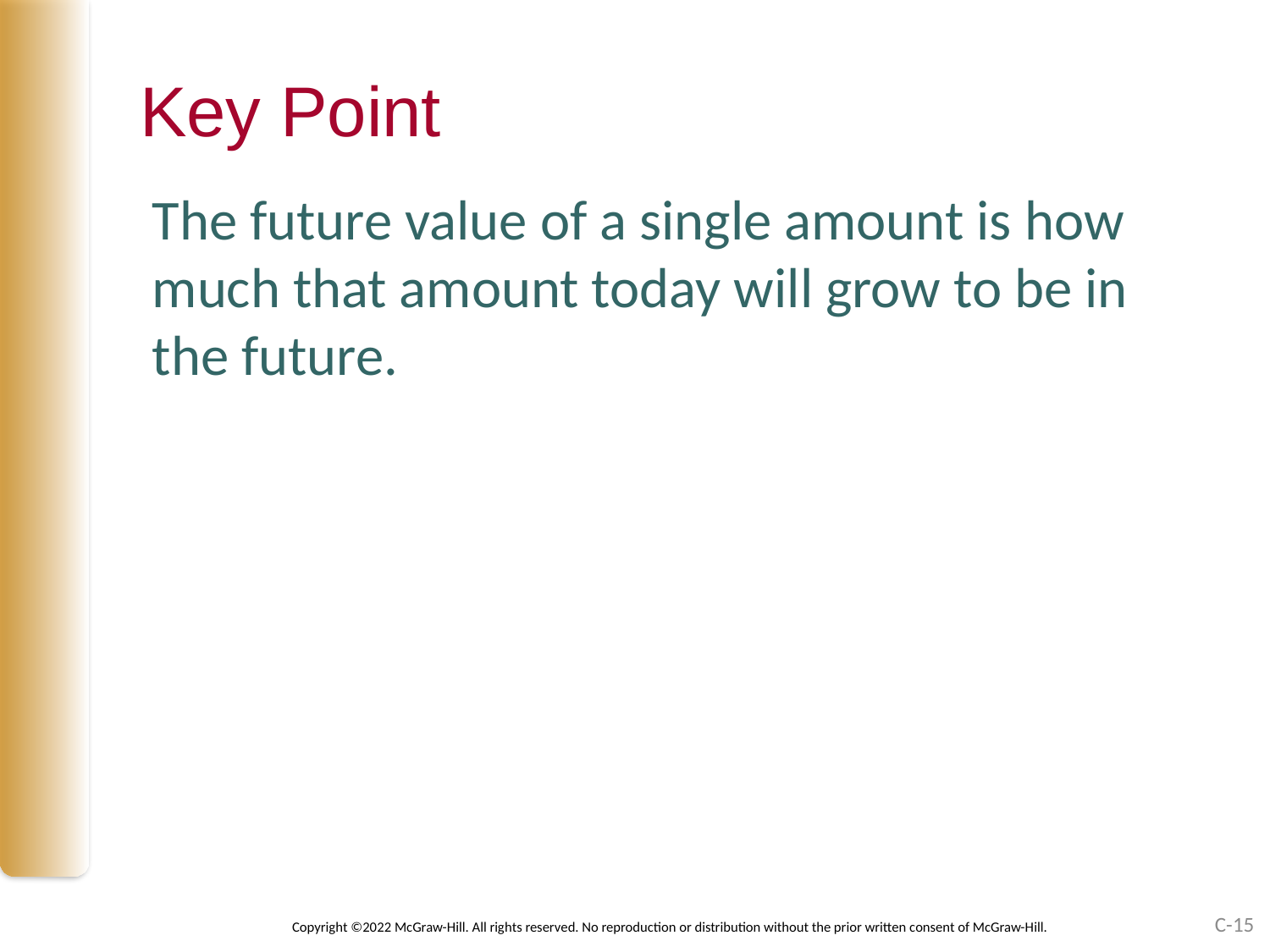

# Key Point
The future value of a single amount is how much that amount today will grow to be in the future.
C-15
Copyright ©2022 McGraw-Hill. All rights reserved. No reproduction or distribution without the prior written consent of McGraw-Hill.